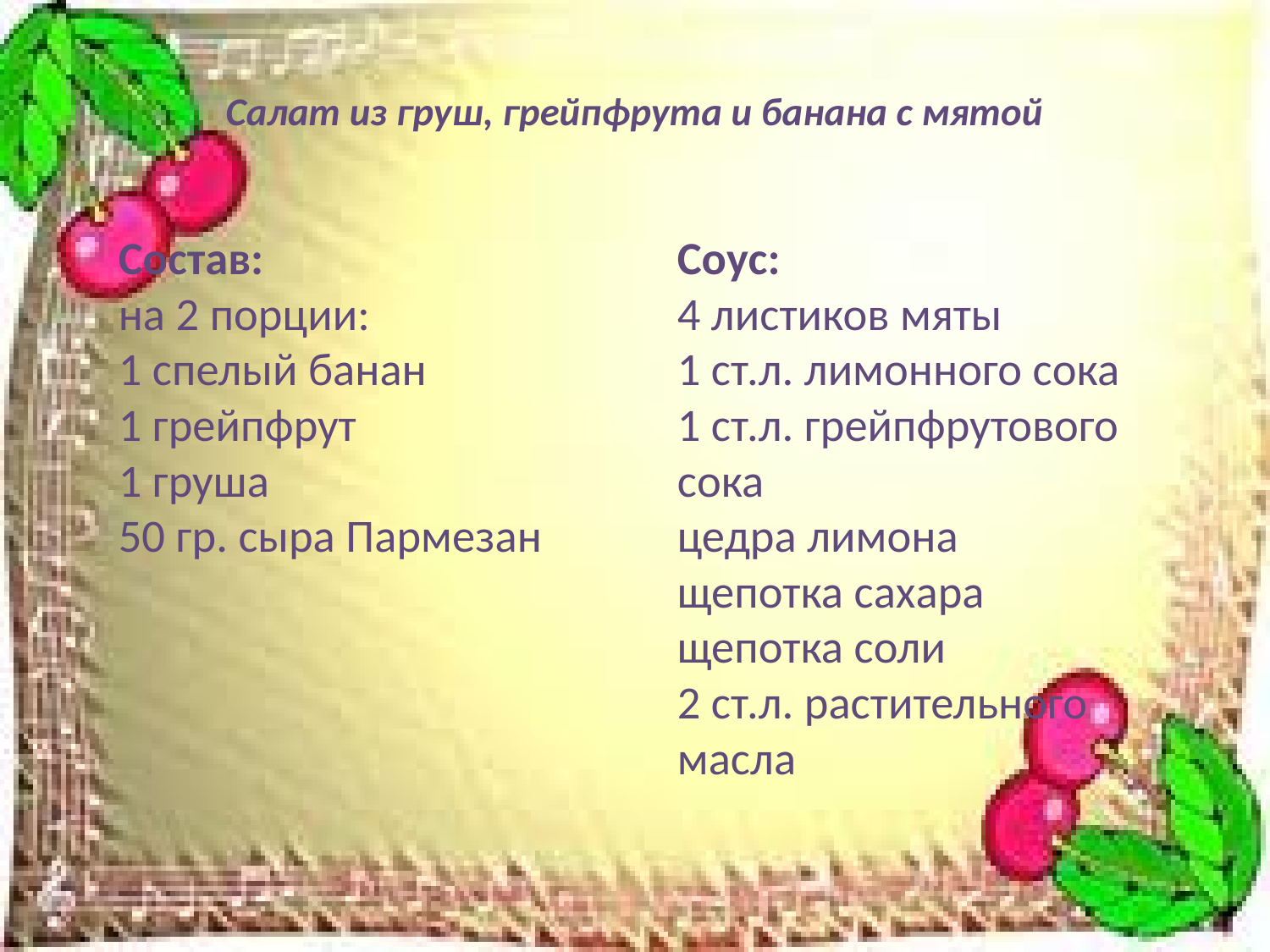

# Салат из груш, грейпфрута и банана с мятой
		Состав:
на 2 порции:
1 спелый банан
1 грейпфрут
1 груша
50 гр. сыра Пармезан

		Соус:
4 листиков мяты
1 ст.л. лимонного сока
1 ст.л. грейпфрутового 		сока
цедра лимона
щепотка сахара
щепотка соли
2 ст.л. растительного 		масла